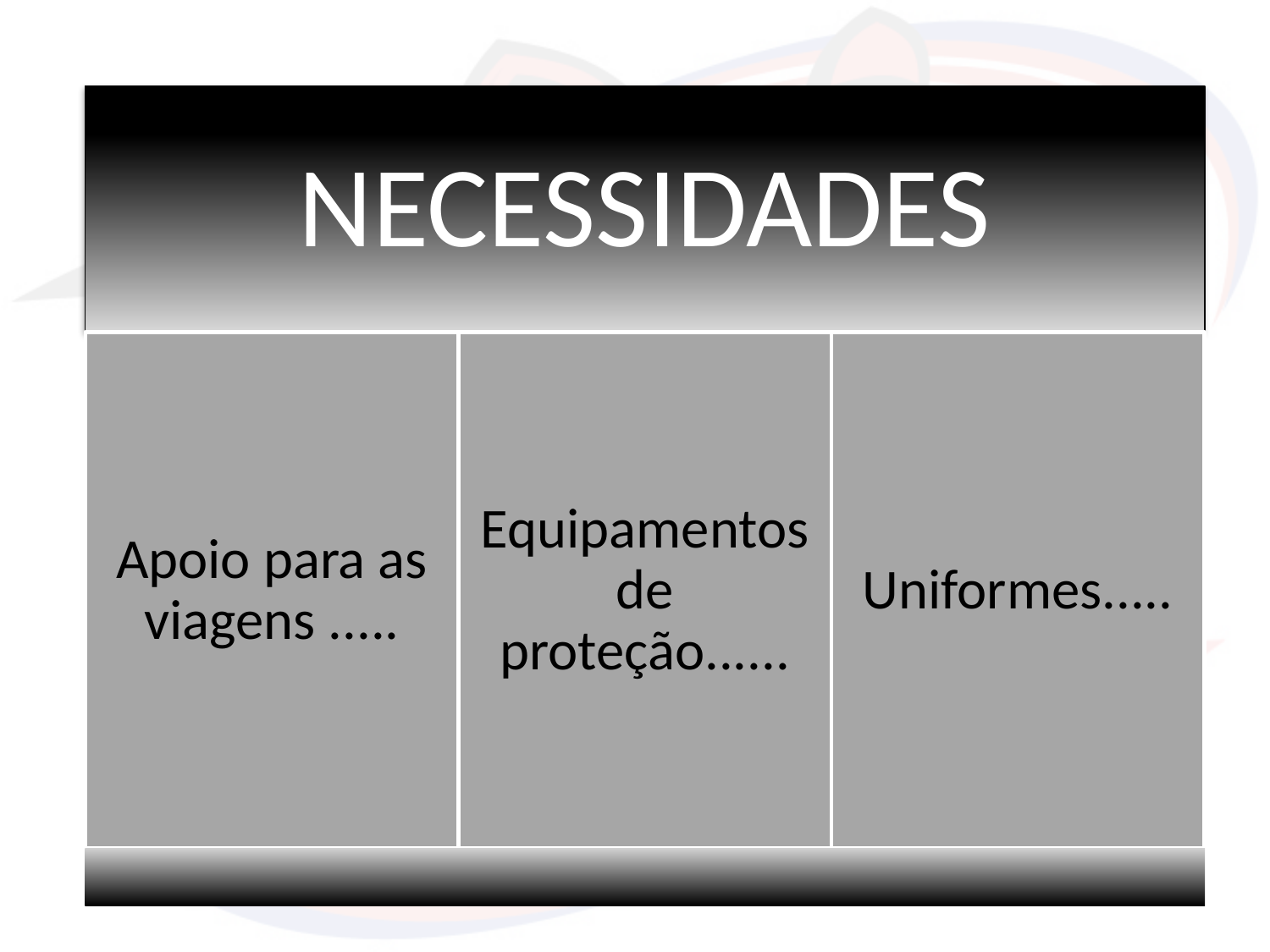

NECESSIDADES
Apoio para as viagens .....
Equipamentos de proteção......
Uniformes.....
#